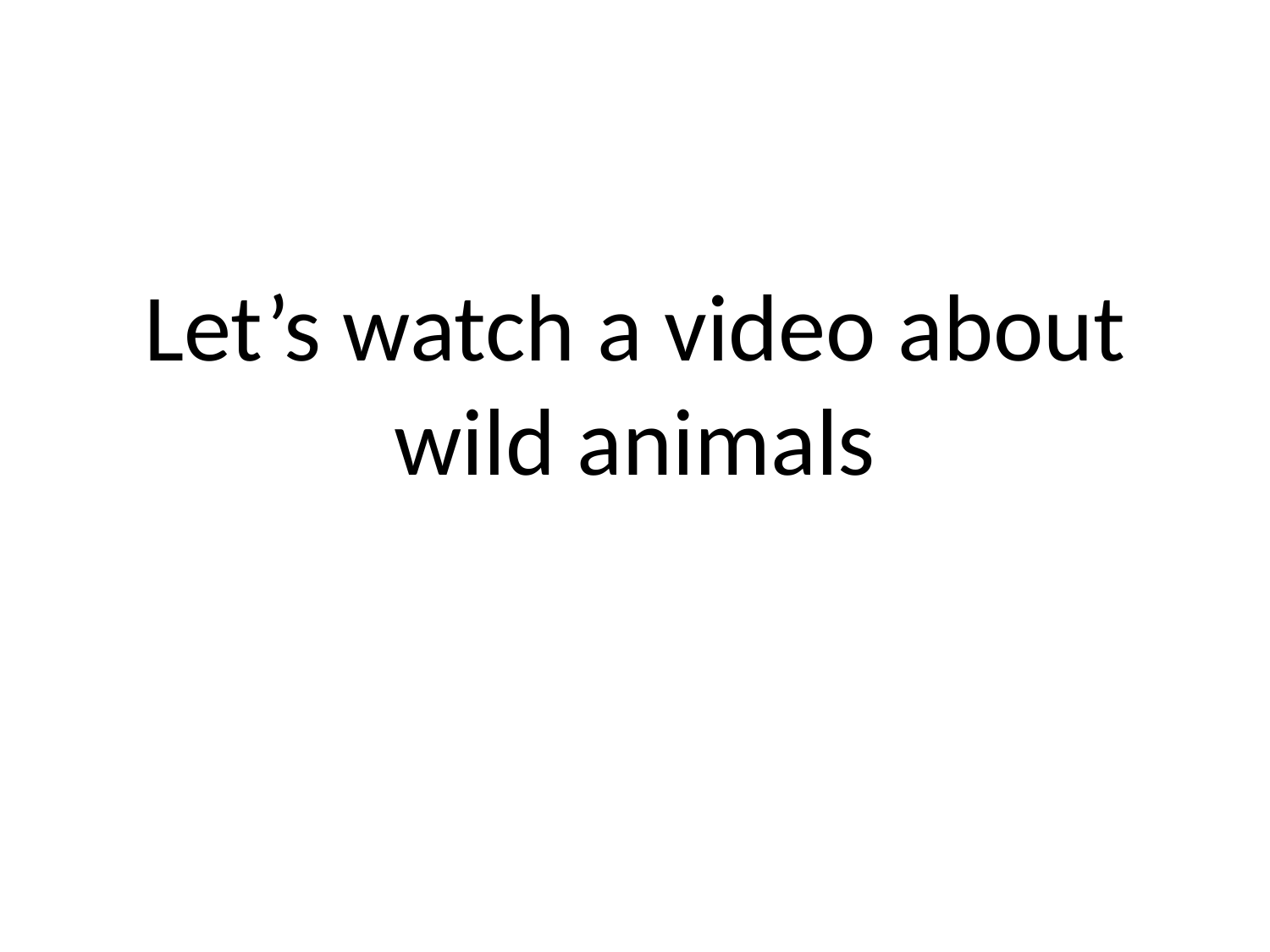

# Let’s watch a video about wild animals